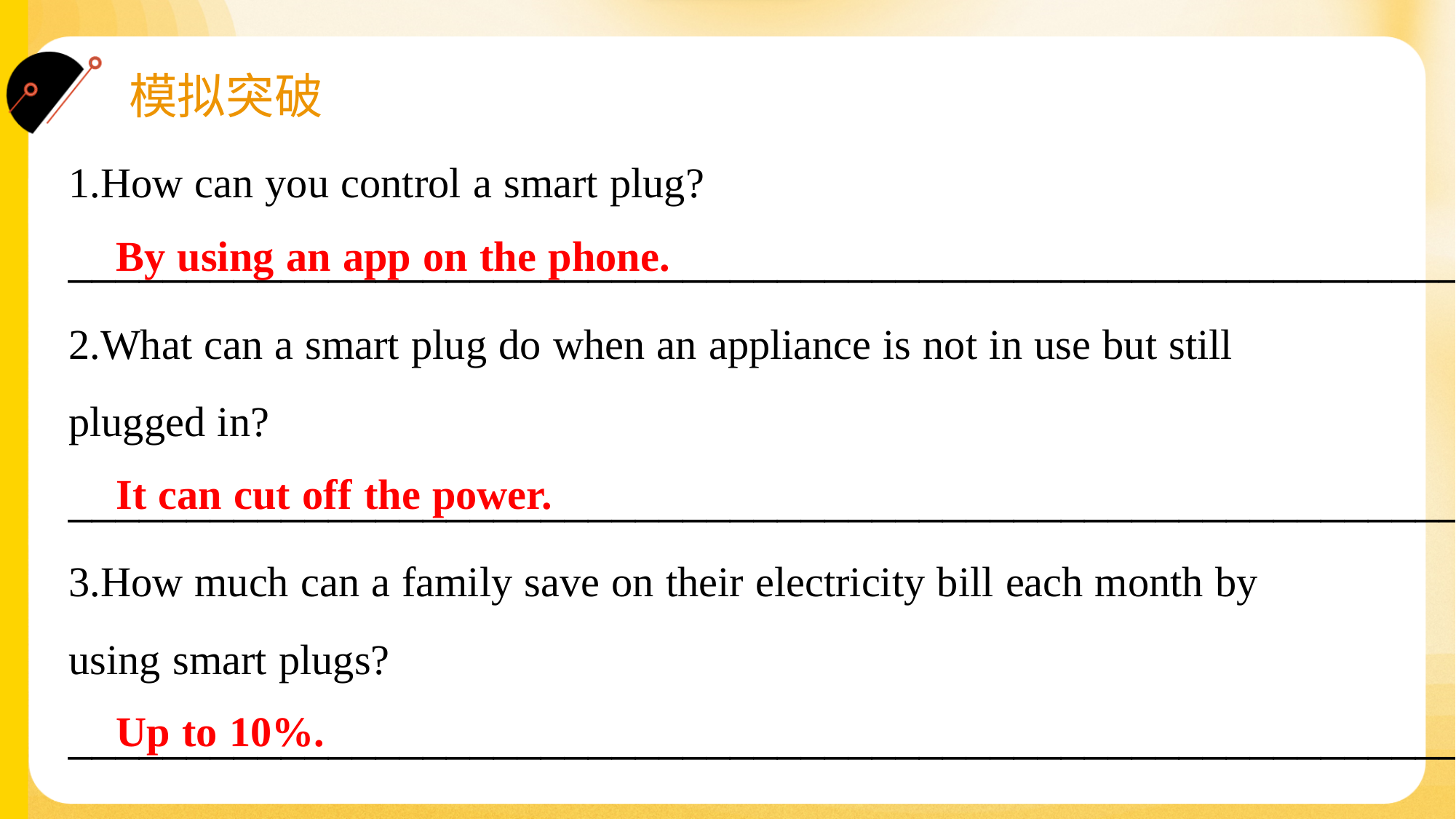

1.How can you control a smart plug?
______________________________________________________________

    By using an app on the phone.
2.What can a smart plug do when an appliance is not in use but still
plugged in?
______________________________________________________________

    It can cut off the power.
3.How much can a family save on their electricity bill each month by
using smart plugs?
______________________________________________________________

    Up to 10%.